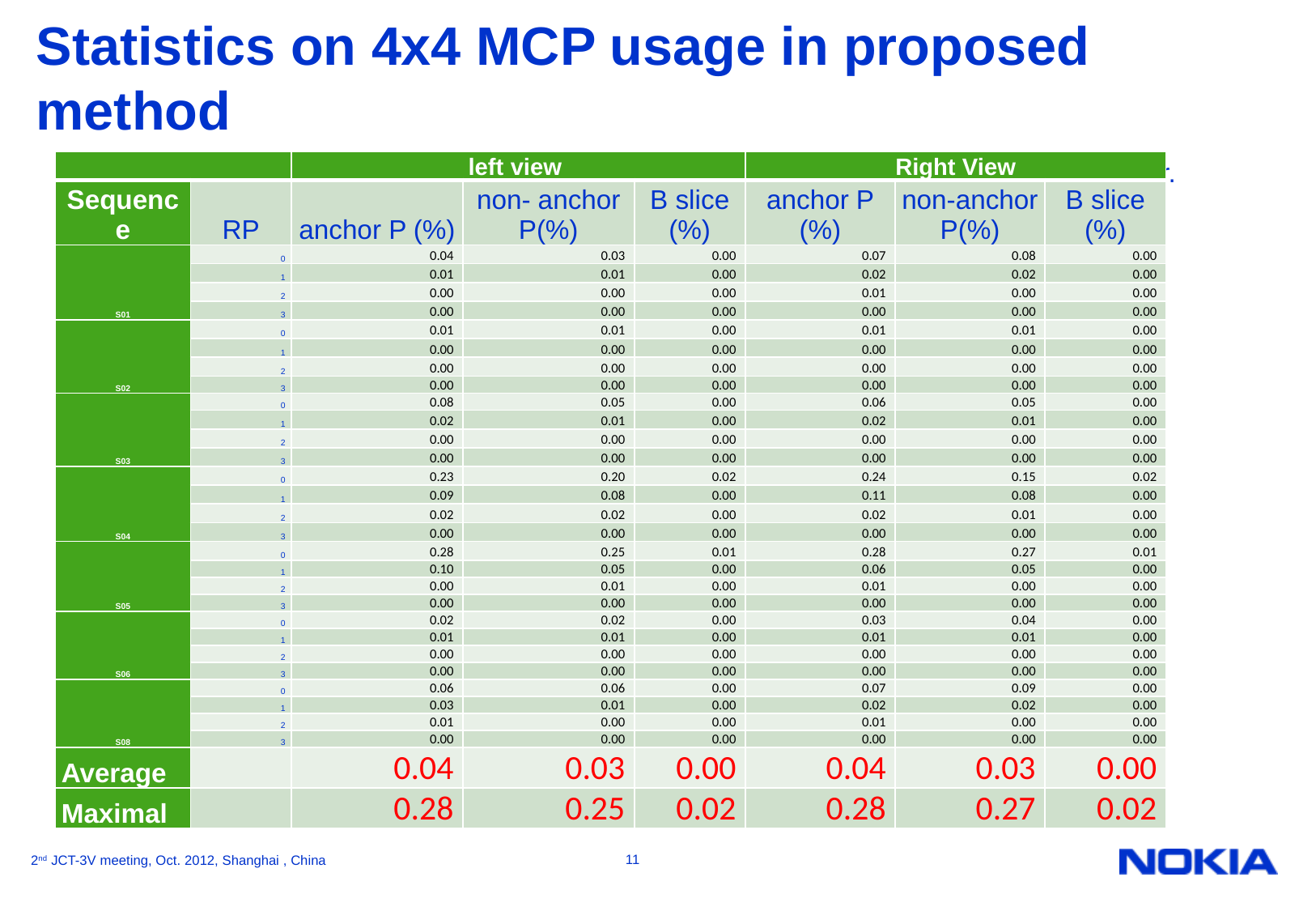

# Statistics on 4x4 MCP usage in proposed method
Percentage of 4x4 blocks to be utilized either in MCP or BVSP process, 3D-ATM v7.0 anchor.
|  |  | left view |  |  | Right View |  |  |
| --- | --- | --- | --- | --- | --- | --- | --- |
| Sequence | RP | anchor P (%) | non- anchor P(%) | B slice (%) | anchor P (%) | non-anchor P(%) | B slice (%) |
| S01 | 0 | 0.04 | 0.03 | 0.00 | 0.07 | 0.08 | 0.00 |
|  | 1 | 0.01 | 0.01 | 0.00 | 0.02 | 0.02 | 0.00 |
|  | 2 | 0.00 | 0.00 | 0.00 | 0.01 | 0.00 | 0.00 |
|  | 3 | 0.00 | 0.00 | 0.00 | 0.00 | 0.00 | 0.00 |
| S02 | 0 | 0.01 | 0.01 | 0.00 | 0.01 | 0.01 | 0.00 |
|  | 1 | 0.00 | 0.00 | 0.00 | 0.00 | 0.00 | 0.00 |
|  | 2 | 0.00 | 0.00 | 0.00 | 0.00 | 0.00 | 0.00 |
|  | 3 | 0.00 | 0.00 | 0.00 | 0.00 | 0.00 | 0.00 |
| S03 | 0 | 0.08 | 0.05 | 0.00 | 0.06 | 0.05 | 0.00 |
|  | 1 | 0.02 | 0.01 | 0.00 | 0.02 | 0.01 | 0.00 |
|  | 2 | 0.00 | 0.00 | 0.00 | 0.00 | 0.00 | 0.00 |
|  | 3 | 0.00 | 0.00 | 0.00 | 0.00 | 0.00 | 0.00 |
| S04 | 0 | 0.23 | 0.20 | 0.02 | 0.24 | 0.15 | 0.02 |
|  | 1 | 0.09 | 0.08 | 0.00 | 0.11 | 0.08 | 0.00 |
|  | 2 | 0.02 | 0.02 | 0.00 | 0.02 | 0.01 | 0.00 |
|  | 3 | 0.00 | 0.00 | 0.00 | 0.00 | 0.00 | 0.00 |
| S05 | 0 | 0.28 | 0.25 | 0.01 | 0.28 | 0.27 | 0.01 |
|  | 1 | 0.10 | 0.05 | 0.00 | 0.06 | 0.05 | 0.00 |
|  | 2 | 0.00 | 0.01 | 0.00 | 0.01 | 0.00 | 0.00 |
|  | 3 | 0.00 | 0.00 | 0.00 | 0.00 | 0.00 | 0.00 |
| S06 | 0 | 0.02 | 0.02 | 0.00 | 0.03 | 0.04 | 0.00 |
|  | 1 | 0.01 | 0.01 | 0.00 | 0.01 | 0.01 | 0.00 |
|  | 2 | 0.00 | 0.00 | 0.00 | 0.00 | 0.00 | 0.00 |
|  | 3 | 0.00 | 0.00 | 0.00 | 0.00 | 0.00 | 0.00 |
| S08 | 0 | 0.06 | 0.06 | 0.00 | 0.07 | 0.09 | 0.00 |
|  | 1 | 0.03 | 0.01 | 0.00 | 0.02 | 0.02 | 0.00 |
|  | 2 | 0.01 | 0.00 | 0.00 | 0.01 | 0.00 | 0.00 |
|  | 3 | 0.00 | 0.00 | 0.00 | 0.00 | 0.00 | 0.00 |
| Average |  | 0.04 | 0.03 | 0.00 | 0.04 | 0.03 | 0.00 |
| Maximal |  | 0.28 | 0.25 | 0.02 | 0.28 | 0.27 | 0.02 |